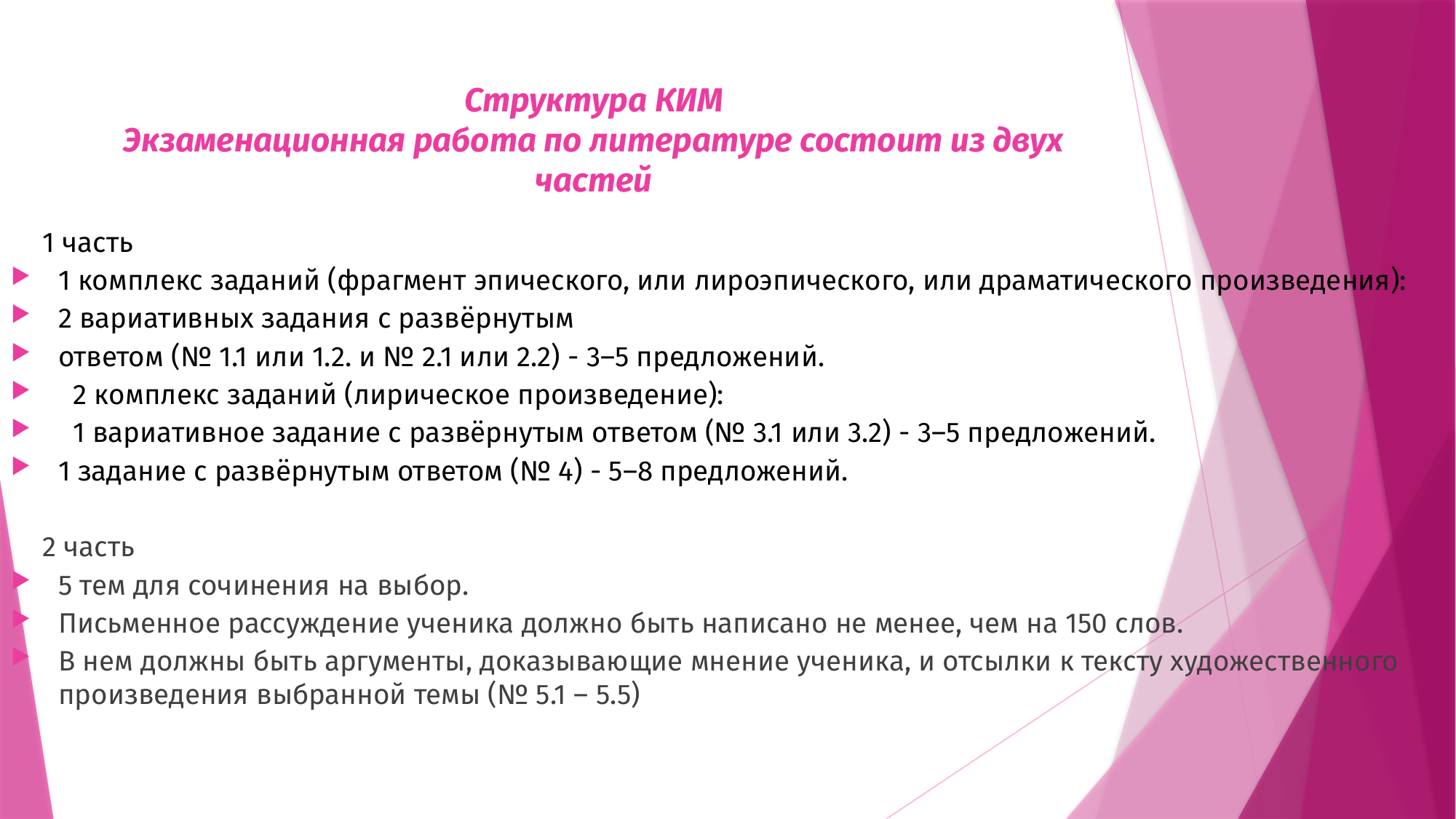

# Структура КИМ Экзаменационная работа по литературе состоит из двух частей
	1 часть
	1 комплекс заданий (фрагмент эпического, или лироэпического, или драматического произведения):
	2 вариативных задания с развёрнутым
ответом (№ 1.1 или 1.2. и № 2.1 или 2.2) - 3–5 предложений.
  2 комплекс заданий (лирическое произведение):
  1 вариативное задание с развёрнутым ответом (№ 3.1 или 3.2) - 3–5 предложений.
	1 задание с развёрнутым ответом (№ 4) - 5–8 предложений.

	2 часть
5 тем для сочинения на выбор.
Письменное рассуждение ученика должно быть написано не менее, чем на 150 слов.
В нем должны быть аргументы, доказывающие мнение ученика, и отсылки к тексту художественного произведения выбранной темы (№ 5.1 – 5.5)